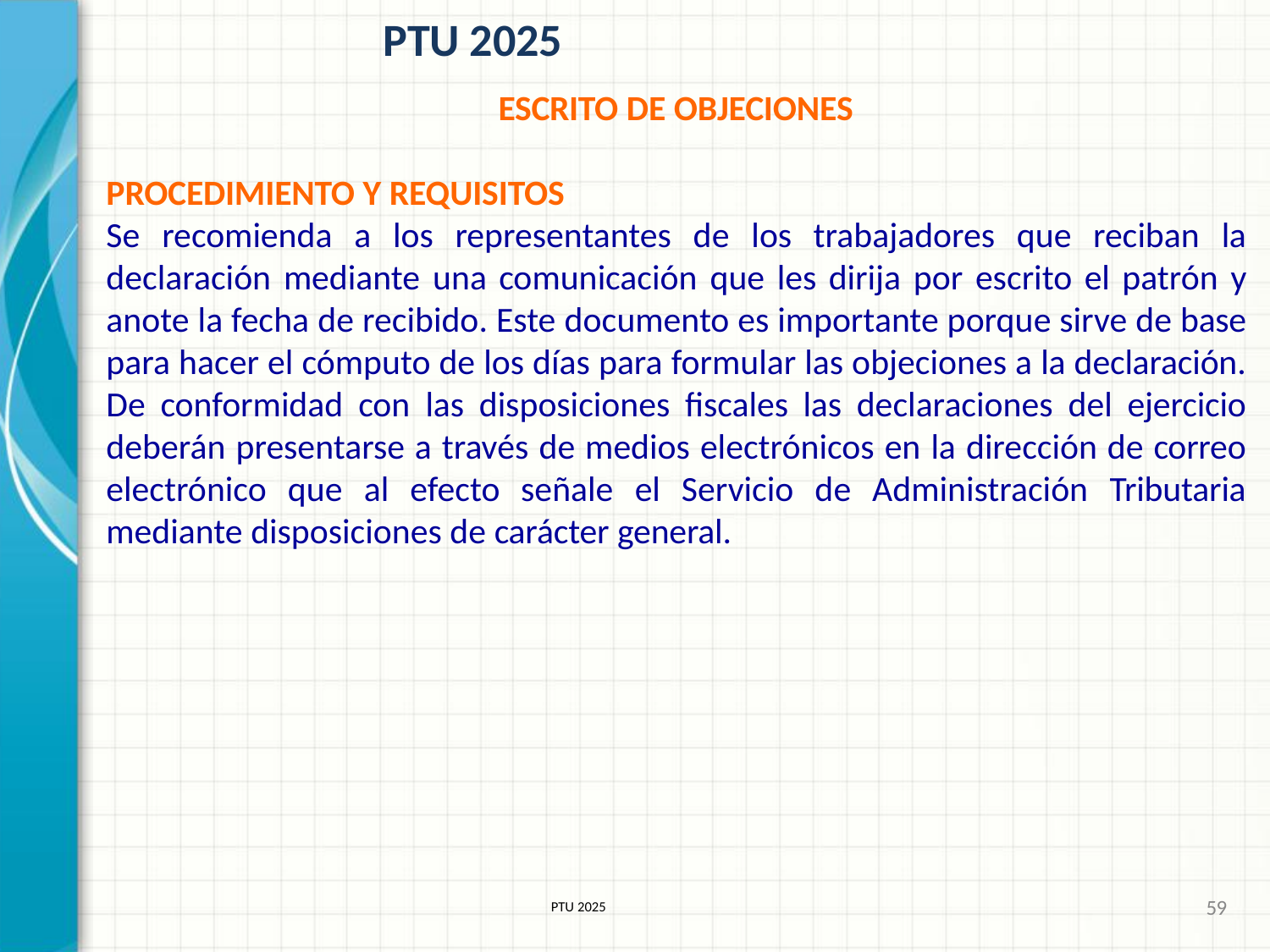

# PTU 2025
ESCRITO DE OBJECIONES
PROCEDIMIENTO Y REQUISITOS
Se  recomienda  a  los  representantes  de  los  trabajadores  que  reciban  la declaración mediante una comunicación que les dirija por escrito el patrón y anote la fecha de recibido. Este documento es importante porque sirve de base para hacer el cómputo de los días para formular las objeciones a la declaración. De conformidad con las disposiciones fiscales las declaraciones del ejercicio deberán presentarse a través de medios electrónicos en la dirección de correo electrónico  que  al  efecto  señale  el  Servicio  de  Administración  Tributaria mediante disposiciones de carácter general.
59
PTU 2025